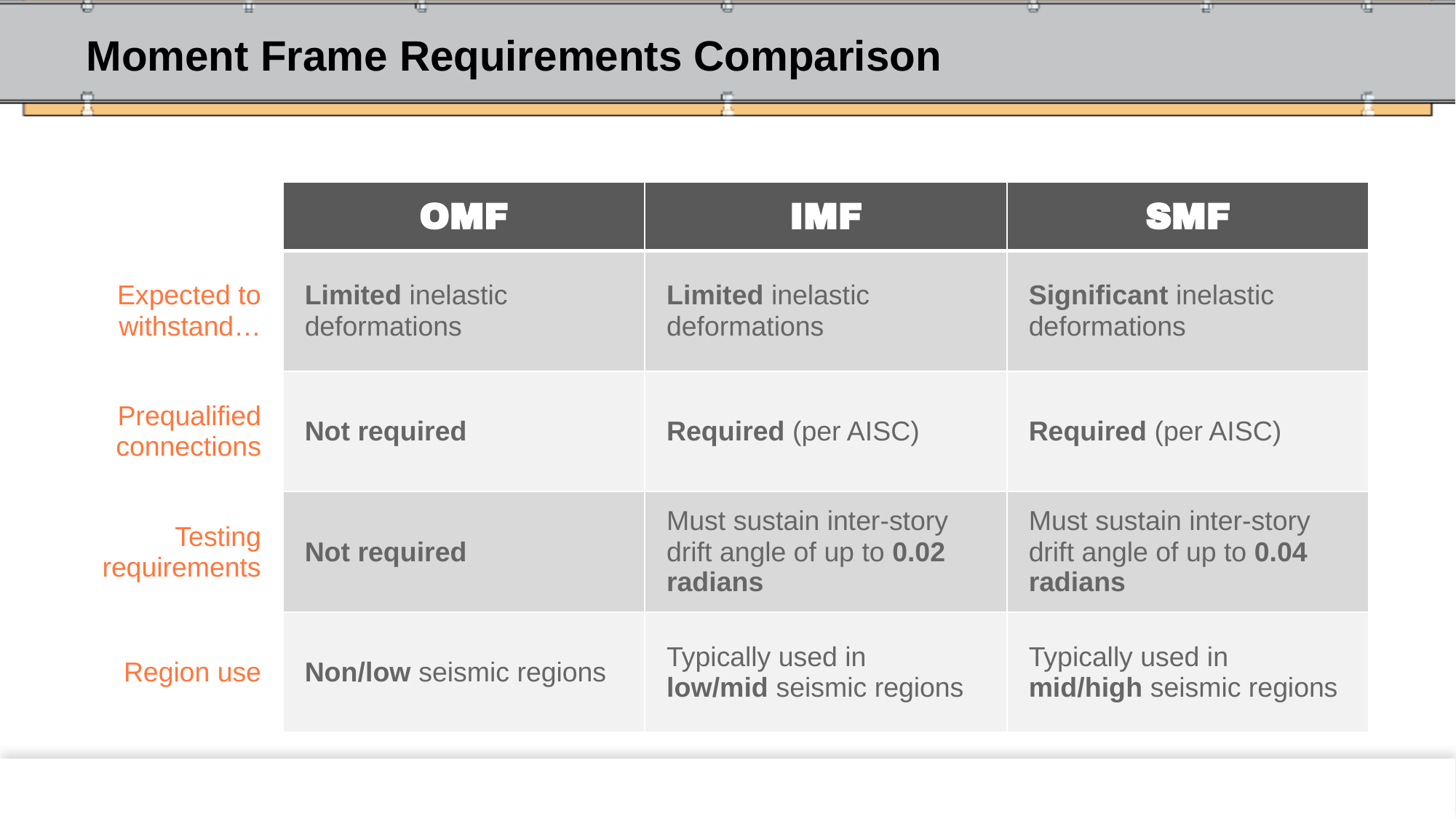

# Moment Frame Requirements Comparison
|  | OMF | IMF | SMF |
| --- | --- | --- | --- |
| Expected to withstand… | Limited inelastic deformations | Limited inelastic deformations | Significant inelastic deformations |
| Prequalified connections | Not required | Required (per AISC) | Required (per AISC) |
| Testing requirements | Not required | Must sustain inter-story drift angle of up to 0.02 radians | Must sustain inter-story drift angle of up to 0.04 radians |
| Region use | Non/low seismic regions | Typically used in low/mid seismic regions | Typically used in mid/high seismic regions |